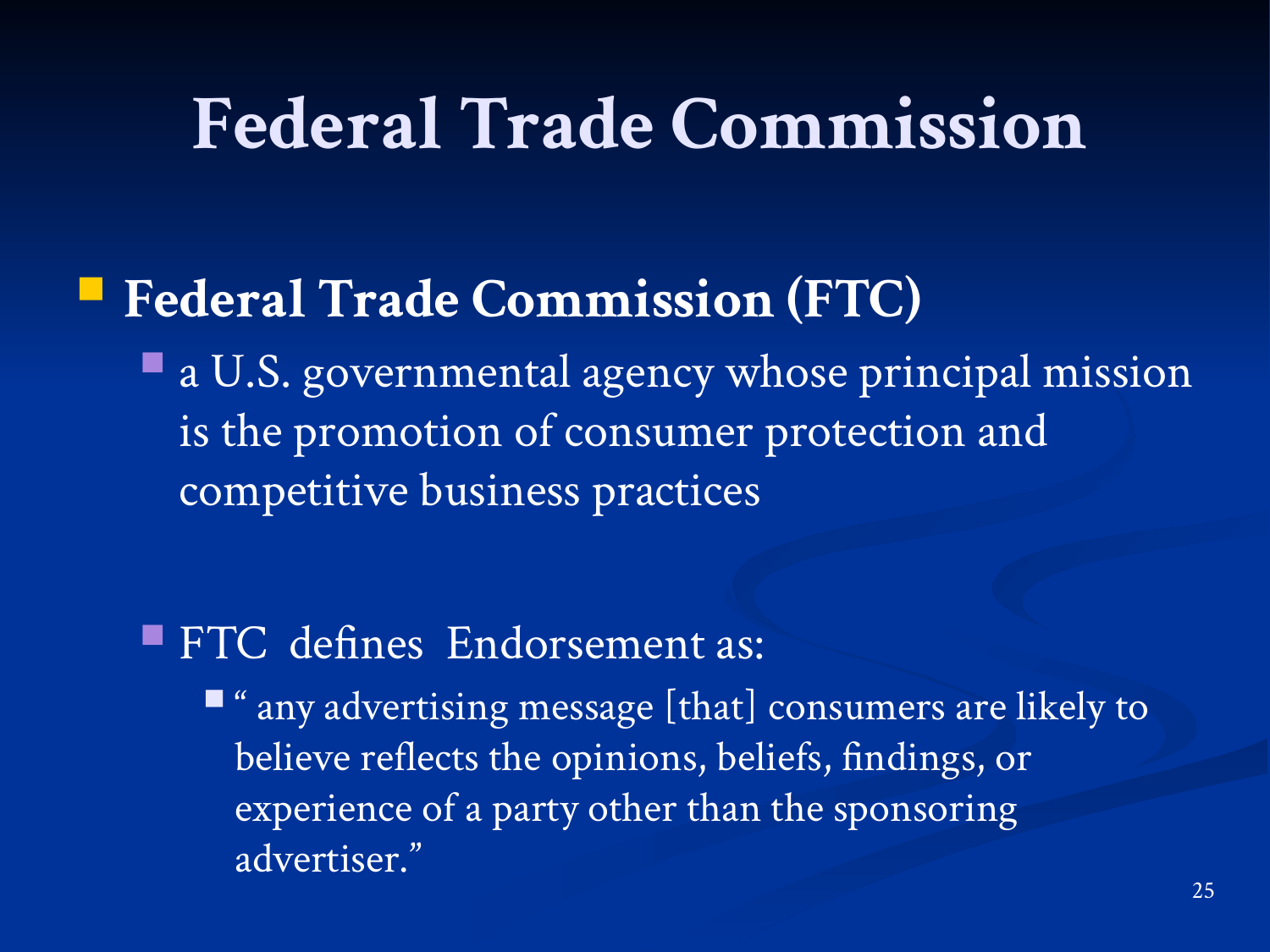

Federal Trade Commission
Federal Trade Commission (FTC)
a U.S. governmental agency whose principal mission is the promotion of consumer protection and competitive business practices

FTC  defines  Endorsement as:
“ any advertising message [that] consumers are likely to believe reflects the opinions, beliefs, findings, or experience of a party other than the sponsoring advertiser.”
25